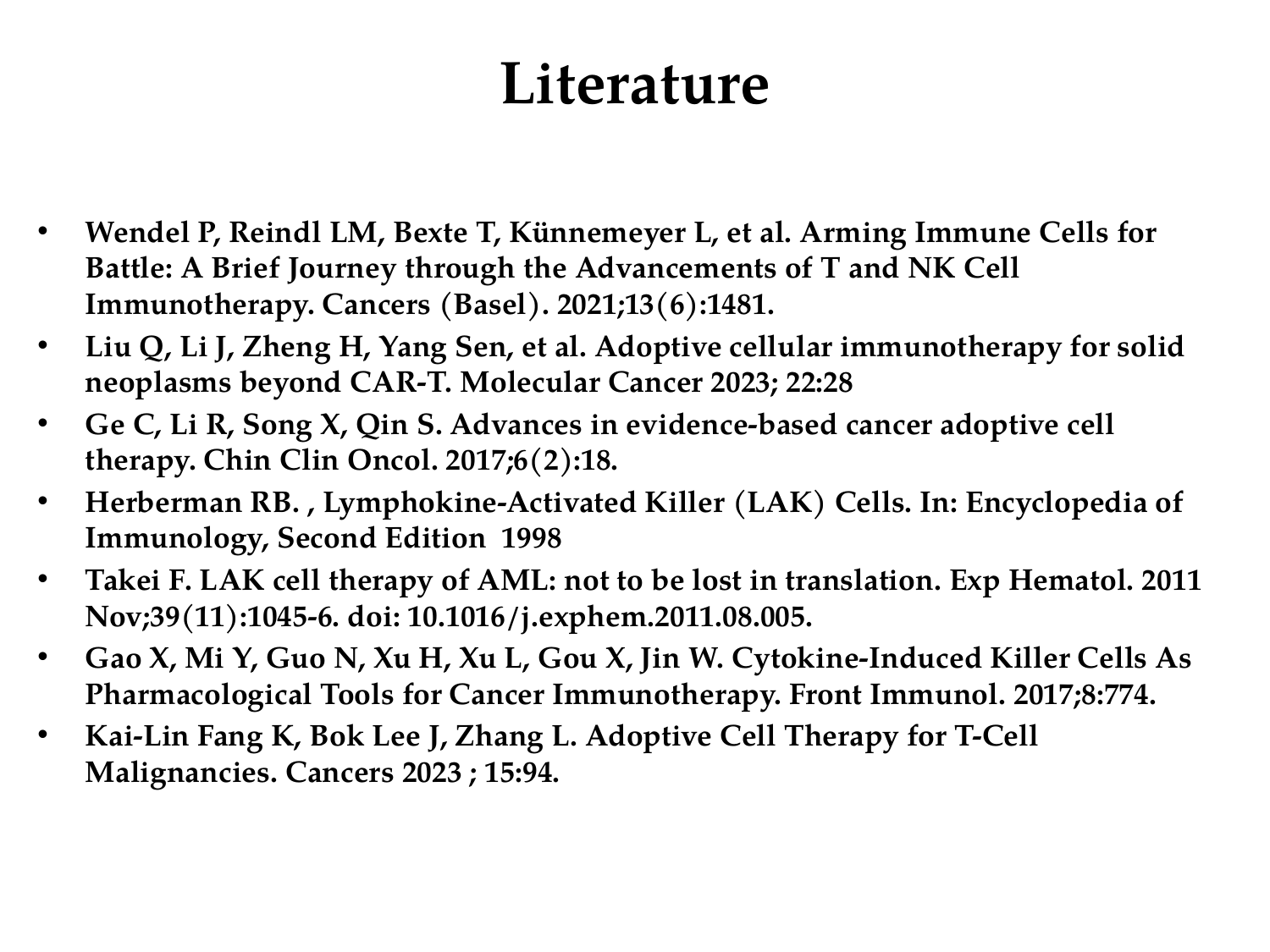

# Literature
Wendel P, Reindl LM, Bexte T, Künnemeyer L, et al. Arming Immune Cells for Battle: A Brief Journey through the Advancements of T and NK Cell Immunotherapy. Cancers (Basel). 2021;13(6):1481.
Liu Q, Li J, Zheng H, Yang Sen, et al. Adoptive cellular immunotherapy for solid neoplasms beyond CAR‑T. Molecular Cancer 2023; 22:28
Ge C, Li R, Song X, Qin S. Advances in evidence-based cancer adoptive cell therapy. Chin Clin Oncol. 2017;6(2):18.
Herberman RB. , Lymphokine-Activated Killer (LAK) Cells. In: Encyclopedia of Immunology, Second Edition  1998
Takei F. LAK cell therapy of AML: not to be lost in translation. Exp Hematol. 2011 Nov;39(11):1045-6. doi: 10.1016/j.exphem.2011.08.005.
Gao X, Mi Y, Guo N, Xu H, Xu L, Gou X, Jin W. Cytokine-Induced Killer Cells As Pharmacological Tools for Cancer Immunotherapy. Front Immunol. 2017;8:774.
Kai-Lin Fang K, Bok Lee J, Zhang L. Adoptive Cell Therapy for T-Cell Malignancies. Cancers 2023 ; 15:94.